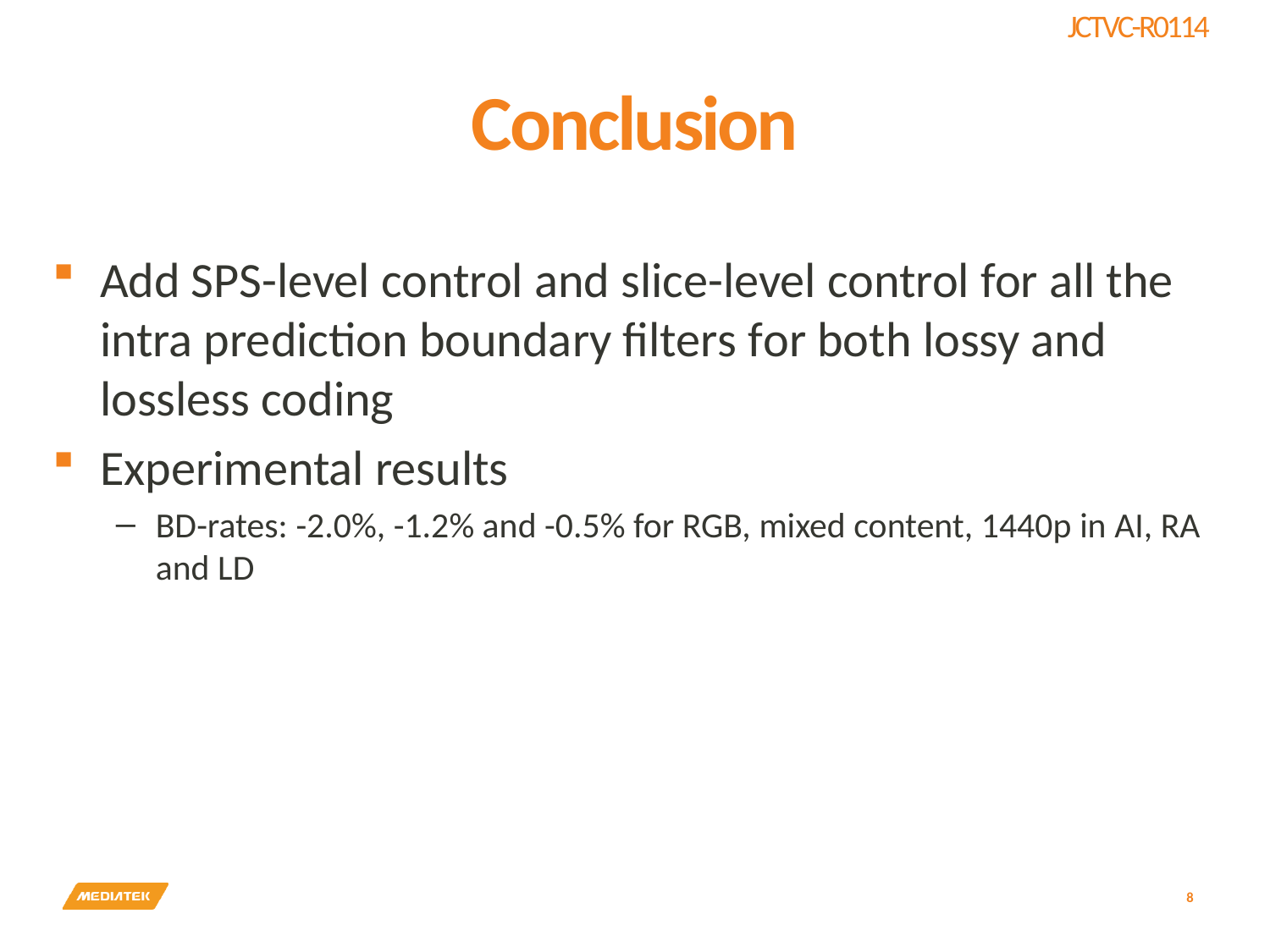

# Conclusion
Add SPS-level control and slice-level control for all the intra prediction boundary filters for both lossy and lossless coding
Experimental results
BD-rates: -2.0%, -1.2% and -0.5% for RGB, mixed content, 1440p in AI, RA and LD
8